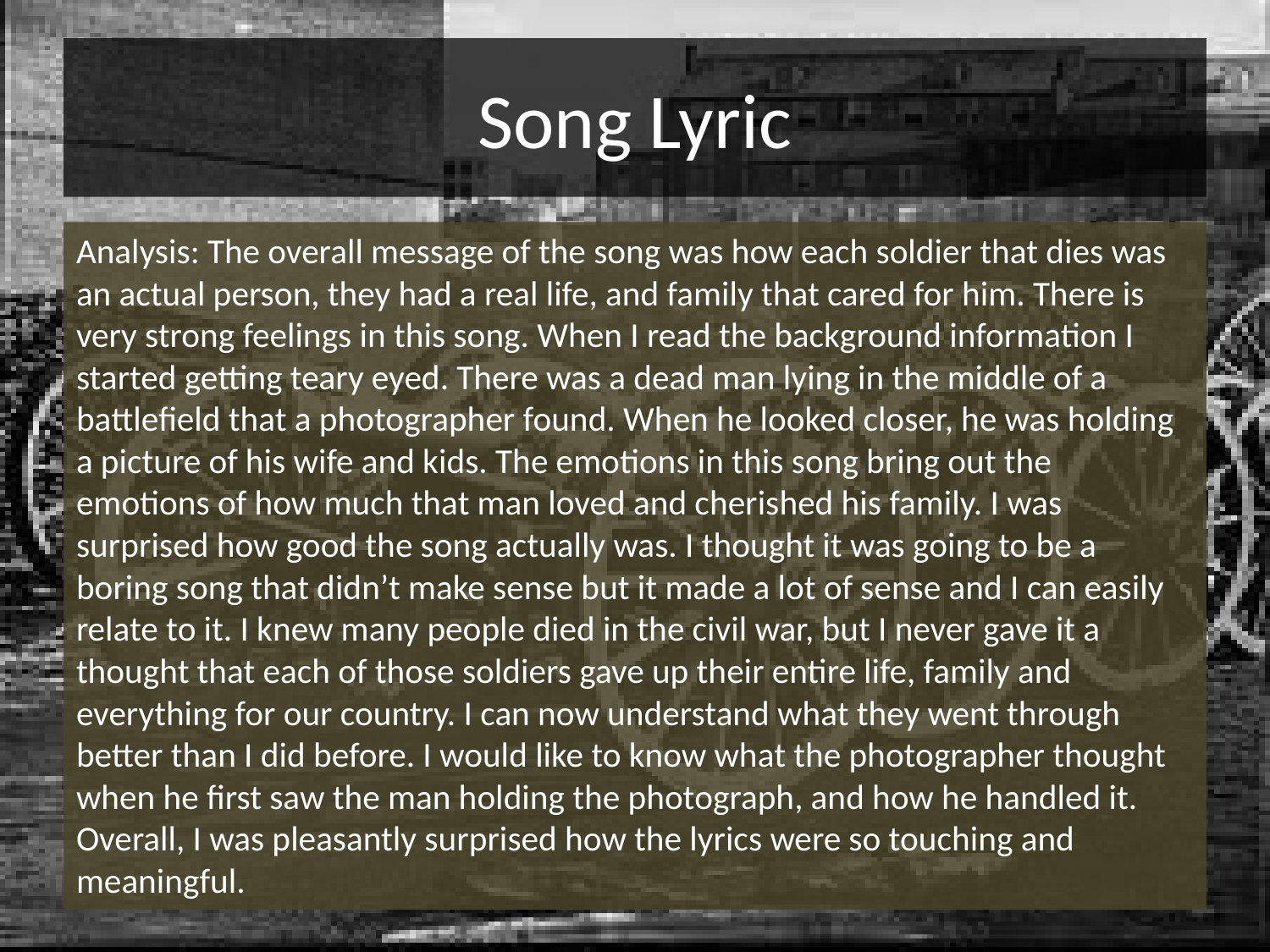

# Song Lyric
Analysis: The overall message of the song was how each soldier that dies was an actual person, they had a real life, and family that cared for him. There is very strong feelings in this song. When I read the background information I started getting teary eyed. There was a dead man lying in the middle of a battlefield that a photographer found. When he looked closer, he was holding a picture of his wife and kids. The emotions in this song bring out the emotions of how much that man loved and cherished his family. I was surprised how good the song actually was. I thought it was going to be a boring song that didn’t make sense but it made a lot of sense and I can easily  relate to it. I knew many people died in the civil war, but I never gave it a thought that each of those soldiers gave up their entire life, family and everything for our country. I can now understand what they went through better than I did before. I would like to know what the photographer thought when he first saw the man holding the photograph, and how he handled it. Overall, I was pleasantly surprised how the lyrics were so touching and meaningful.